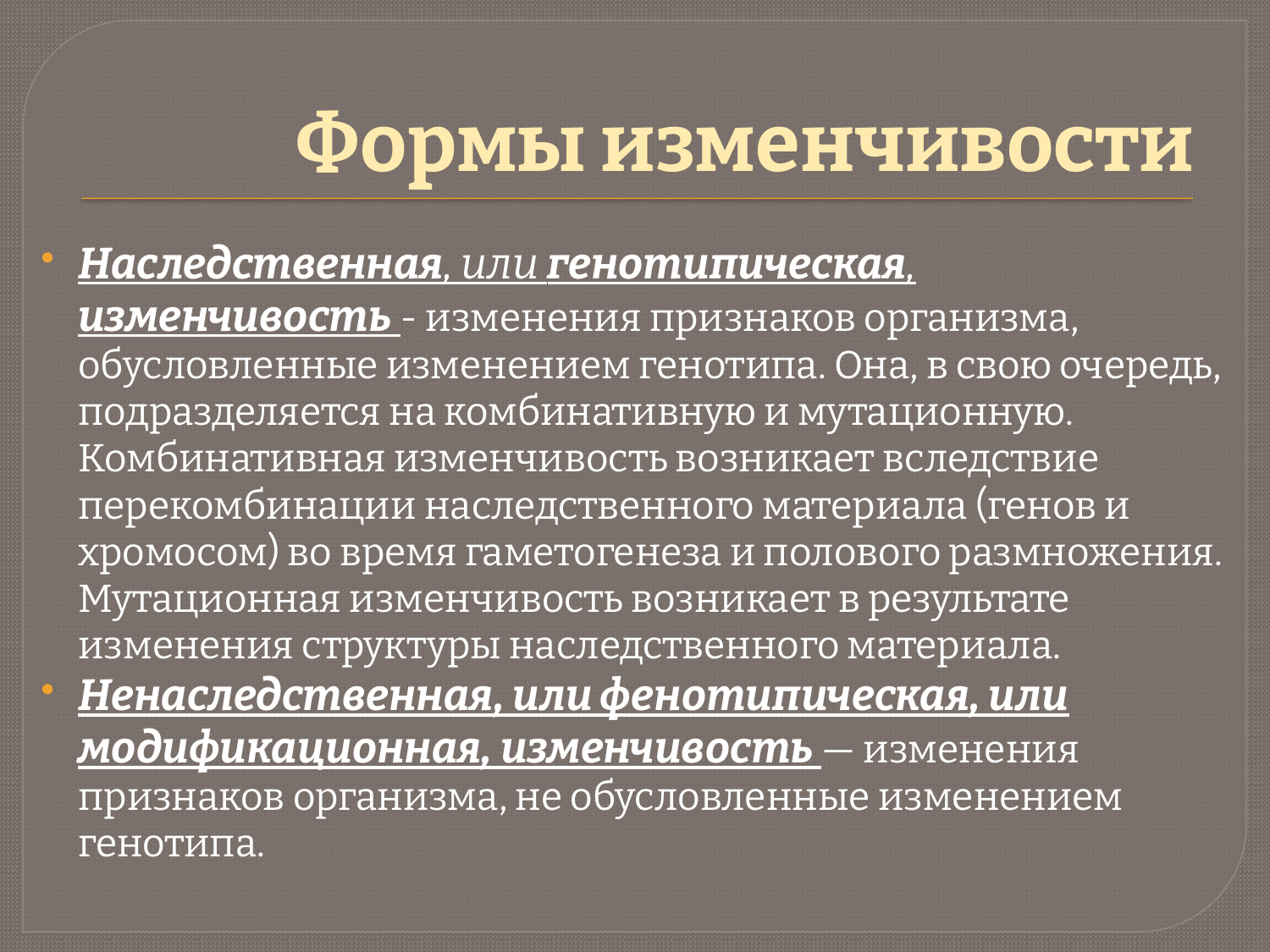

# Формы изменчивости
Наследственная, или генотипическая, изменчивость - изменения признаков организма, обусловленные изменением генотипа. Она, в свою очередь, подразделяется на комбинативную и мутационную. Комбинативная изменчивость возникает вследствие перекомбинации наследственного материала (генов и хромосом) во время гаметогенеза и полового размножения. Мутационная изменчивость возникает в результате изменения структуры наследственного материала.
Ненаследственная, или фенотипическая, или модификационная, изменчивость — изменения признаков организма, не обусловленные изменением генотипа.